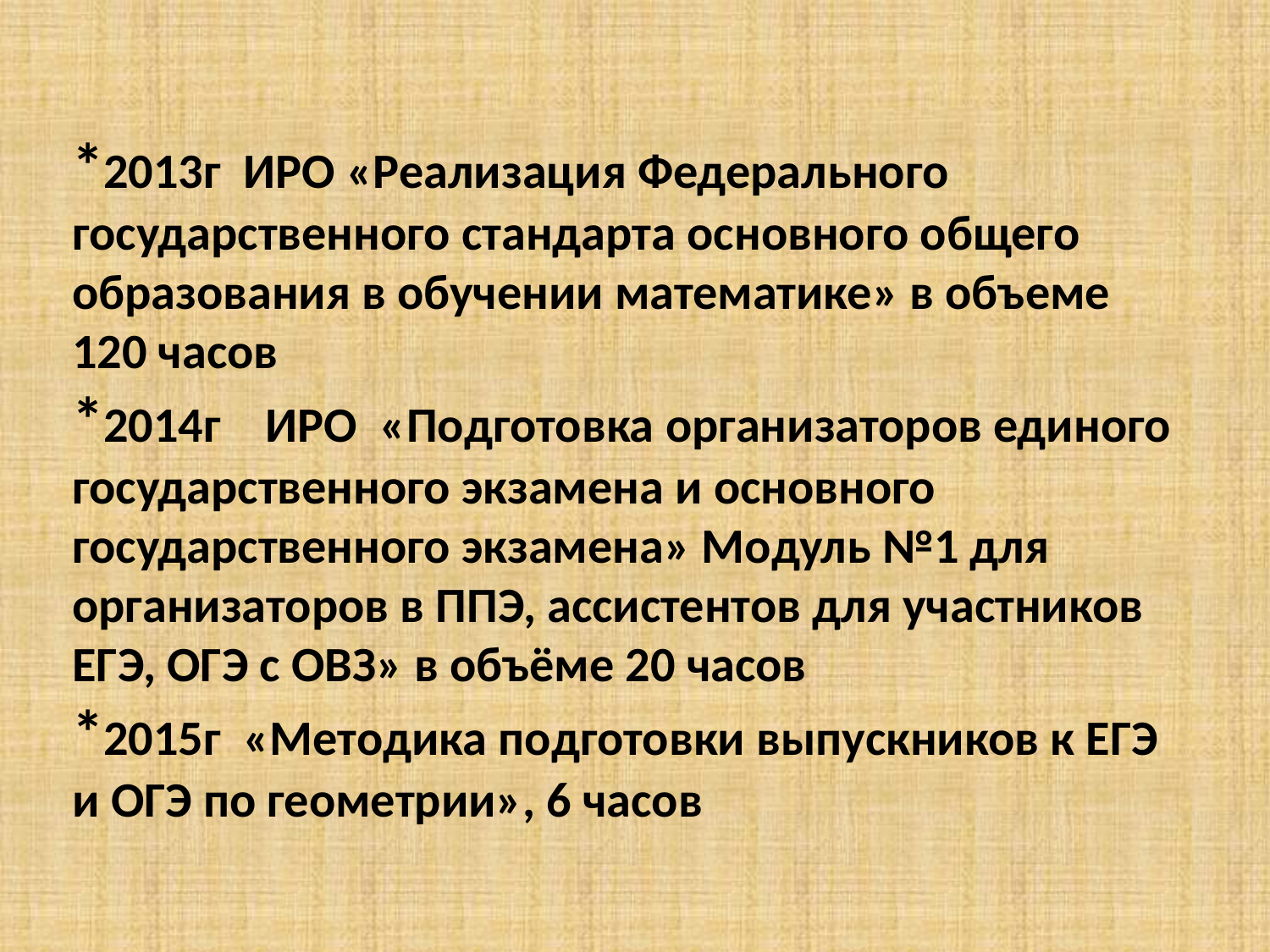

# *2013г  ИРО «Реализация Федерального государственного стандарта основного общего образования в обучении математике» в объеме 120 часов *2014г    ИРО  «Подготовка организаторов единого государственного экзамена и основного государственного экзамена» Модуль №1 для организаторов в ППЭ, ассистентов для участников ЕГЭ, ОГЭ с ОВЗ» в объёме 20 часов *2015г  «Методика подготовки выпускников к ЕГЭ и ОГЭ по геометрии», 6 часов